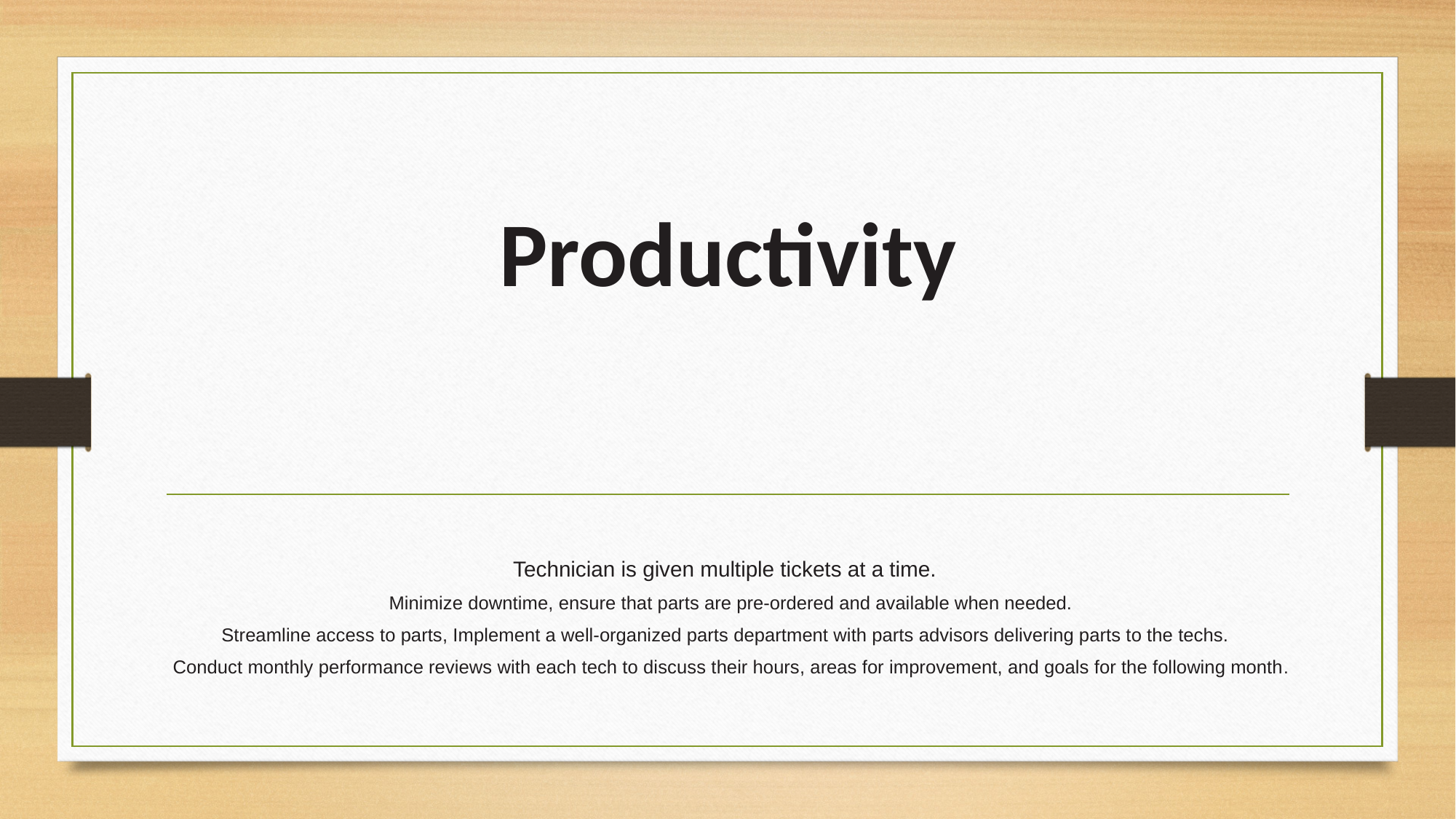

# Productivity

Technician is given multiple tickets at a time.
 Minimize downtime, ensure that parts are pre-ordered and available when needed.
Streamline access to parts, Implement a well-organized parts department with parts advisors delivering parts to the techs.
 Conduct monthly performance reviews with each tech to discuss their hours, areas for improvement, and goals for the following month.